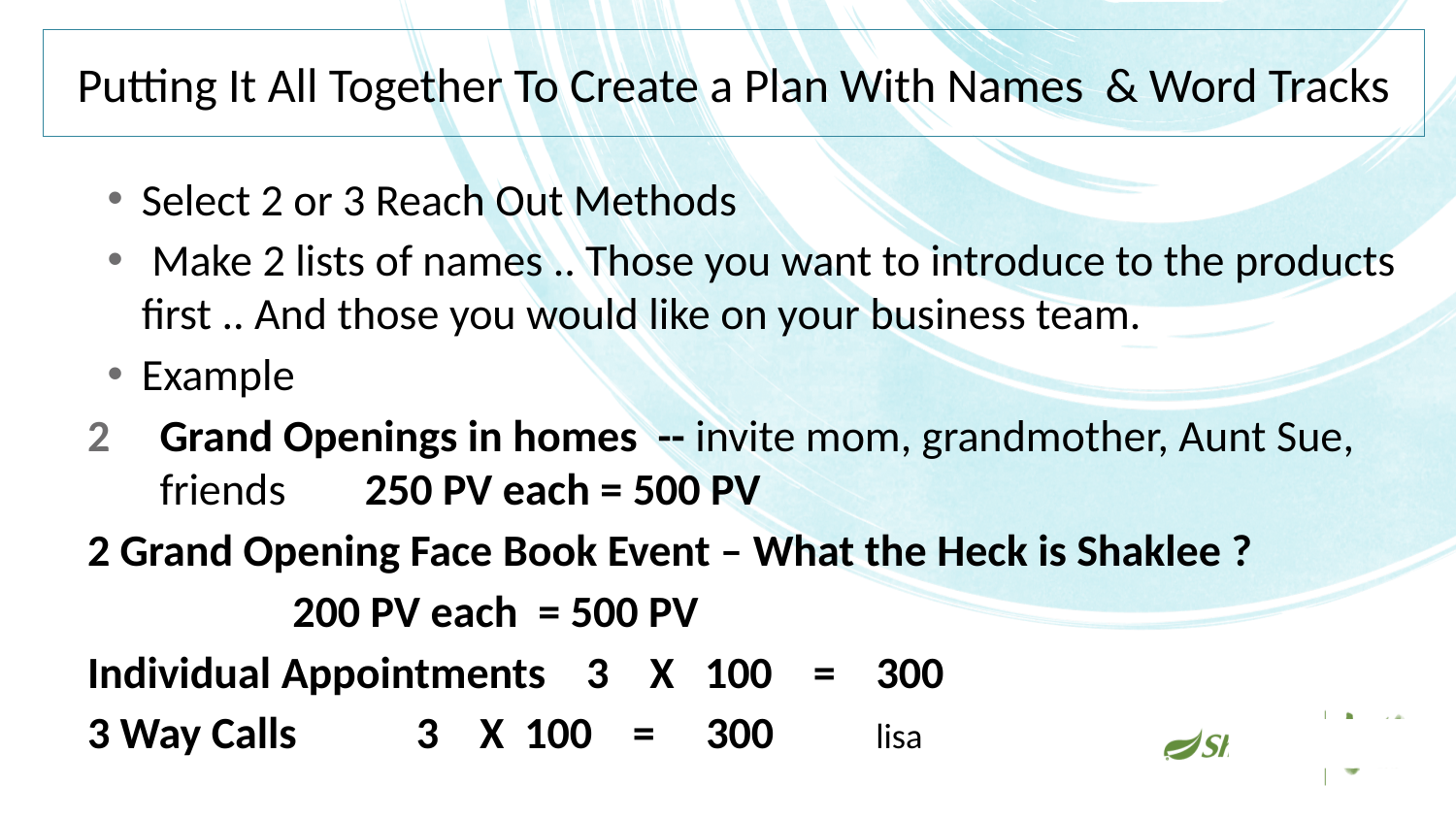

# Putting It All Together To Create a Plan With Names  & Word Tracks
Select 2 or 3 Reach Out Methods
 Make 2 lists of names .. Those you want to introduce to the products first .. And those you would like on your business team.
Example
Grand Openings in homes  -- invite mom, grandmother, Aunt Sue, friends		       250 PV each = 500 PV
2 Grand Opening Face Book Event – What the Heck is Shaklee ?
			       200 PV each  = 500 PV
Individual Appointments    3    X   100    =    300
3 Way Calls 		      3    X  100    =     300          lisa